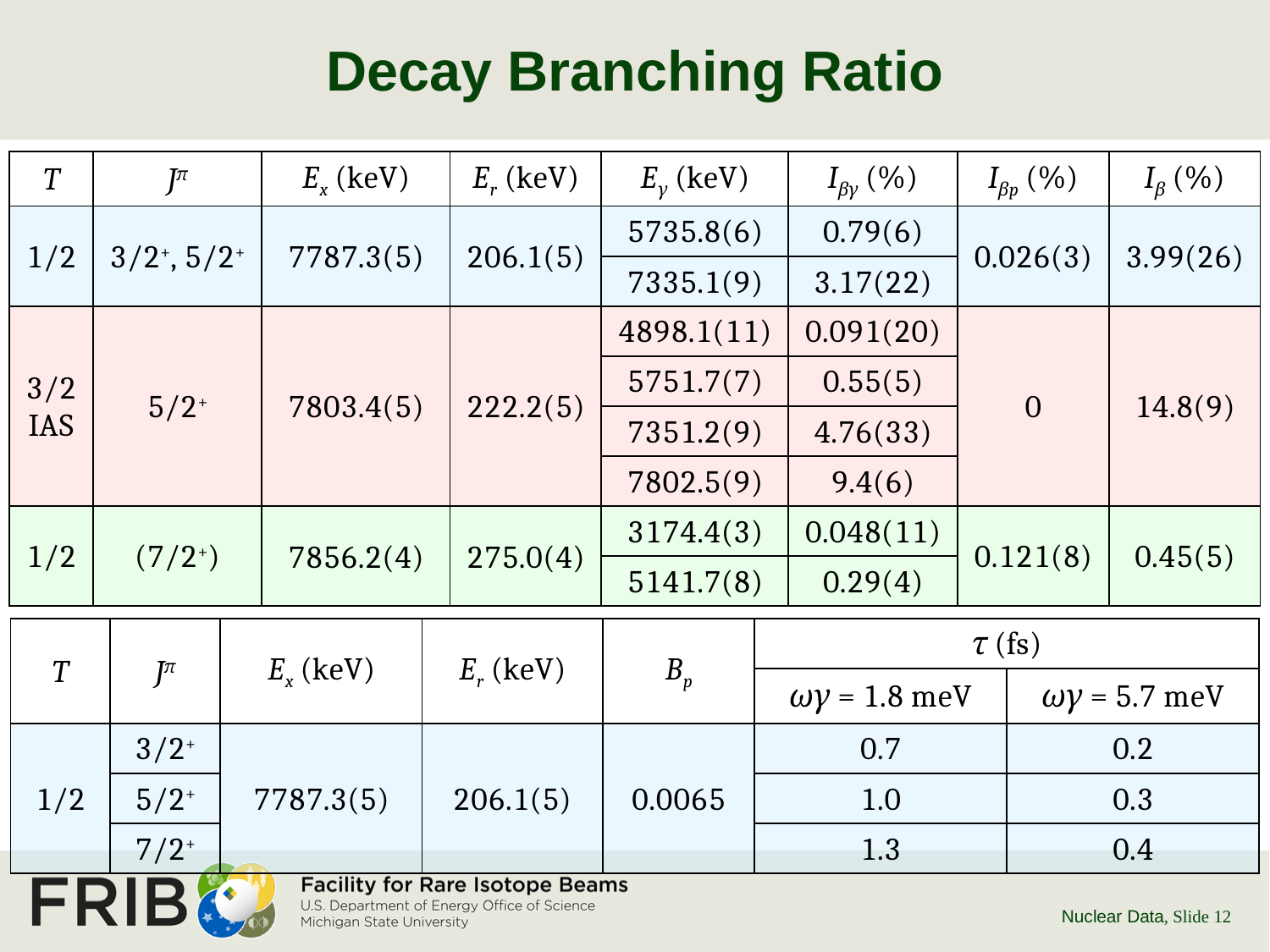

# Decay Branching Ratio
| T | Jπ | Ex (keV) | Er (keV) | Eγ (keV) | Iβγ (%) | Iβp (%) | Iβ (%) |
| --- | --- | --- | --- | --- | --- | --- | --- |
| 1/2 | 3/2+, 5/2+ | 7787.3(5) | 206.1(5) | 5735.8(6) | 0.79(6) | 0.026(3) | 3.99(26) |
|  |  |  |  | 7335.1(9) | 3.17(22) |  |  |
| 3/2 IAS | 5/2+ | 7803.4(5) | 222.2(5) | 4898.1(11) | 0.091(20) | 0 | 14.8(9) |
|  |  |  |  | 5751.7(7) | 0.55(5) |  |  |
|  |  |  |  | 7351.2(9) | 4.76(33) |  |  |
|  |  |  |  | 7802.5(9) | 9.4(6) |  |  |
| 1/2 | (7/2+) | 7856.2(4) | 275.0(4) | 3174.4(3) | 0.048(11) | 0.121(8) | 0.45(5) |
|  |  |  |  | 5141.7(8) | 0.29(4) |  |  |
| T | Jπ | Ex (keV) | Er (keV) | Bp | τ (fs) |  |
| --- | --- | --- | --- | --- | --- | --- |
|  |  |  |  |  | ωγ = 1.8 meV | ωγ = 5.7 meV |
| 1/2 | 3/2+ | 7787.3(5) | 206.1(5) | 0.0065 | 0.7 | 0.2 |
|  | 5/2+ |  |  |  | 1.0 | 0.3 |
|  | 7/2+ |  |  |  | 1.3 | 0.4 |
Nuclear Data
, Slide 12